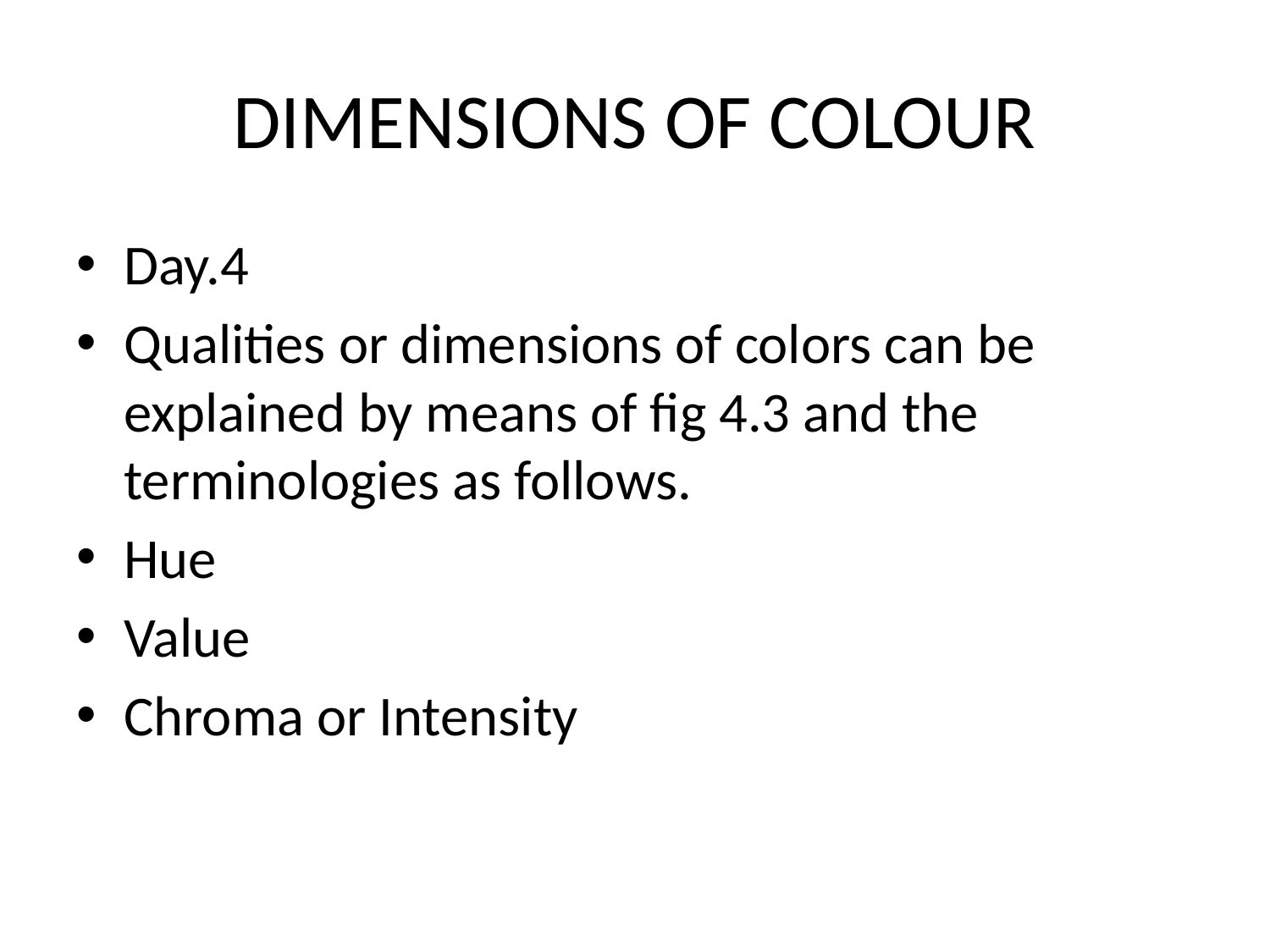

# DIMENSIONS OF COLOUR
Day.4
Qualities or dimensions of colors can be explained by means of fig 4.3 and the terminologies as follows.
Hue
Value
Chroma or Intensity